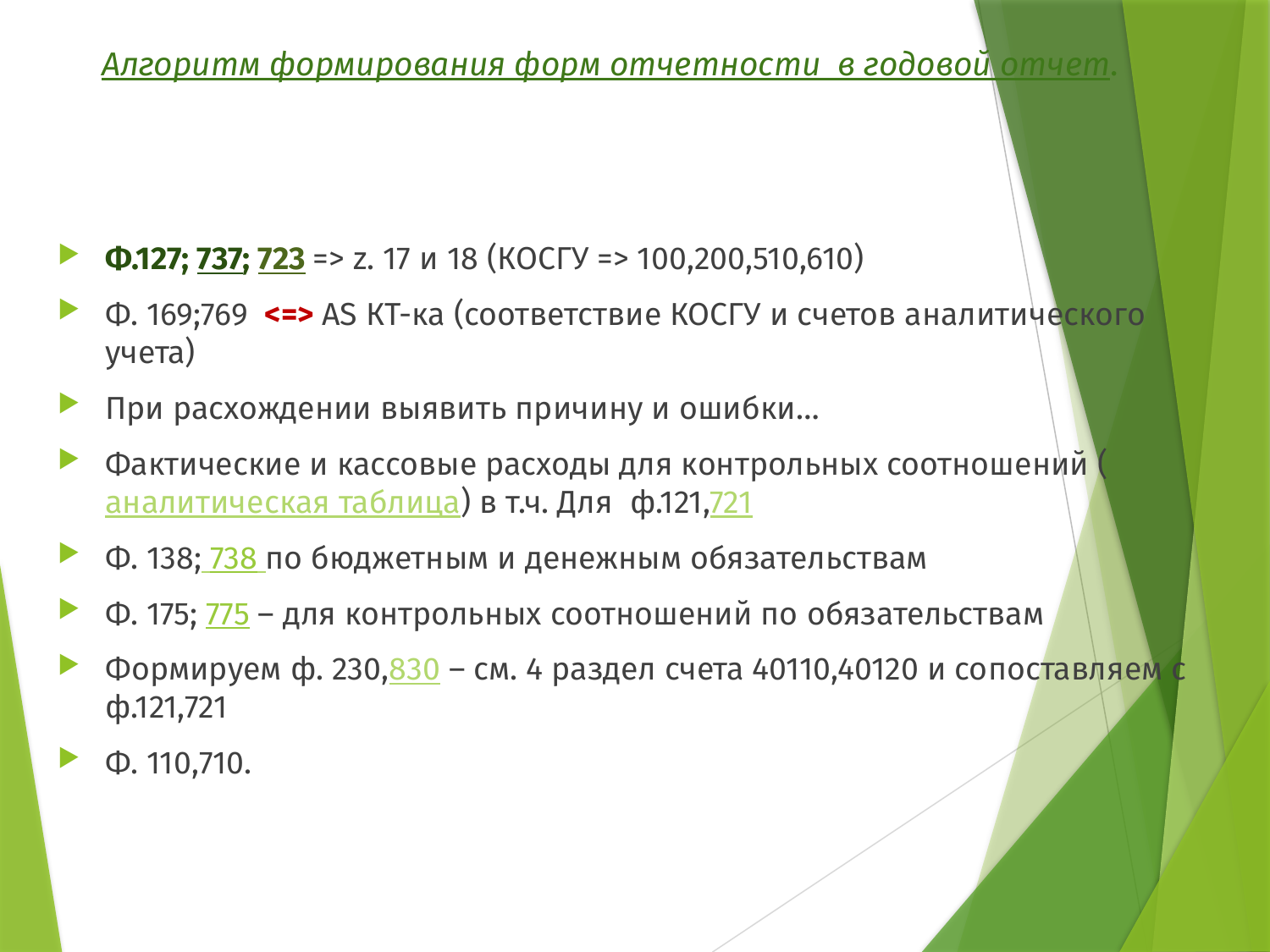

# Алгоритм формирования форм отчетности  в годовой отчет.

Ф.127; 737; 723 => z. 17 и 18 (КОСГУ => 100,200,510,610)
Ф. 169;769  <=> AS КТ-ка (соответствие КОСГУ и счетов аналитического учета)
При расхождении выявить причину и ошибки…
Фактические и кассовые расходы для контрольных соотношений (аналитическая таблица) в т.ч. Для  ф.121,721
Ф. 138; 738 по бюджетным и денежным обязательствам
Ф. 175; 775 – для контрольных соотношений по обязательствам
Формируем ф. 230,830 – см. 4 раздел счета 40110,40120 и сопоставляем с ф.121,721
Ф. 110,710.